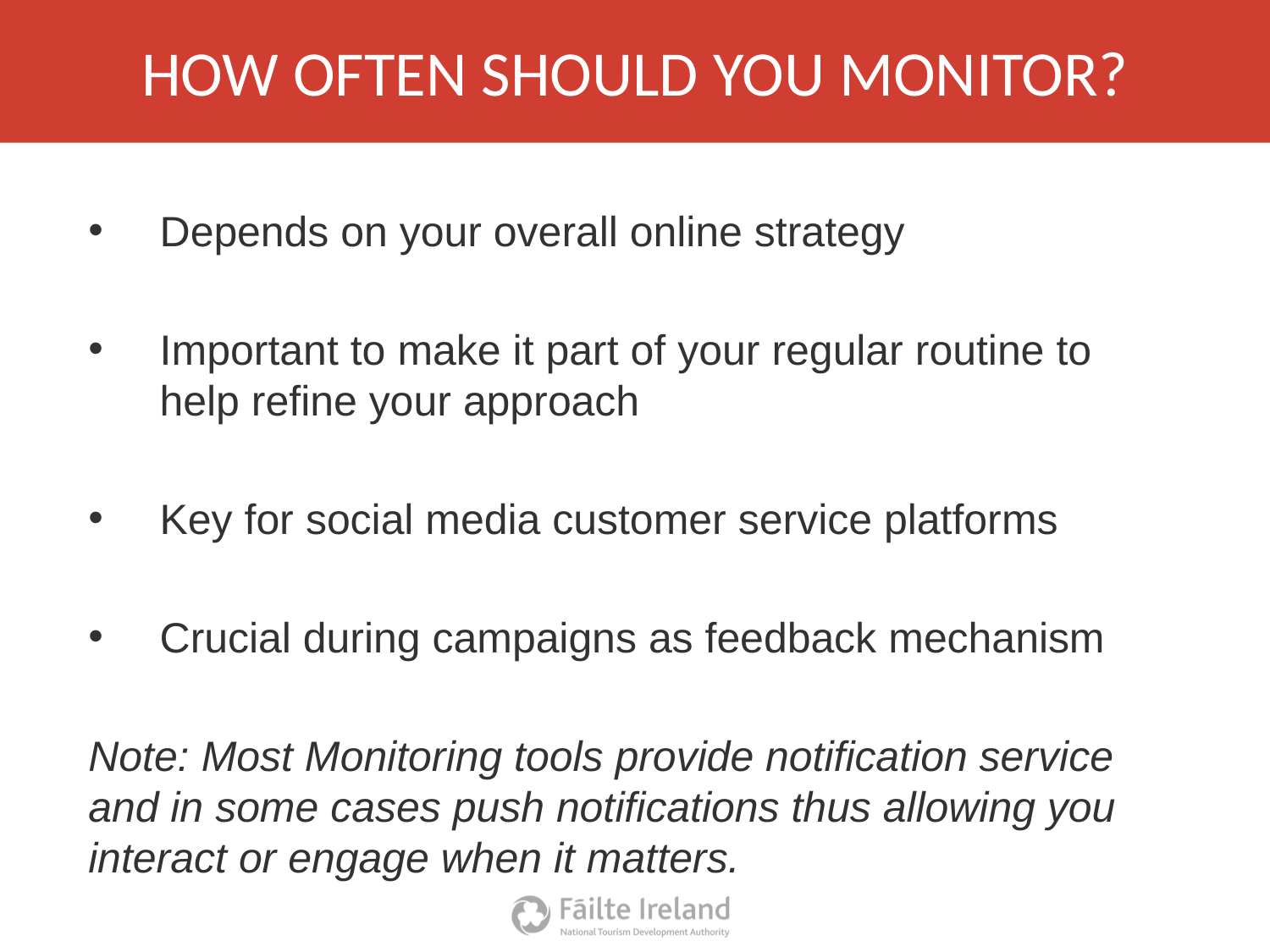

# How often should you monitor?
Depends on your overall online strategy

Important to make it part of your regular routine to help refine your approach

Key for social media customer service platforms

Crucial during campaigns as feedback mechanism

Note: Most Monitoring tools provide notification service and in some cases push notifications thus allowing you interact or engage when it matters.